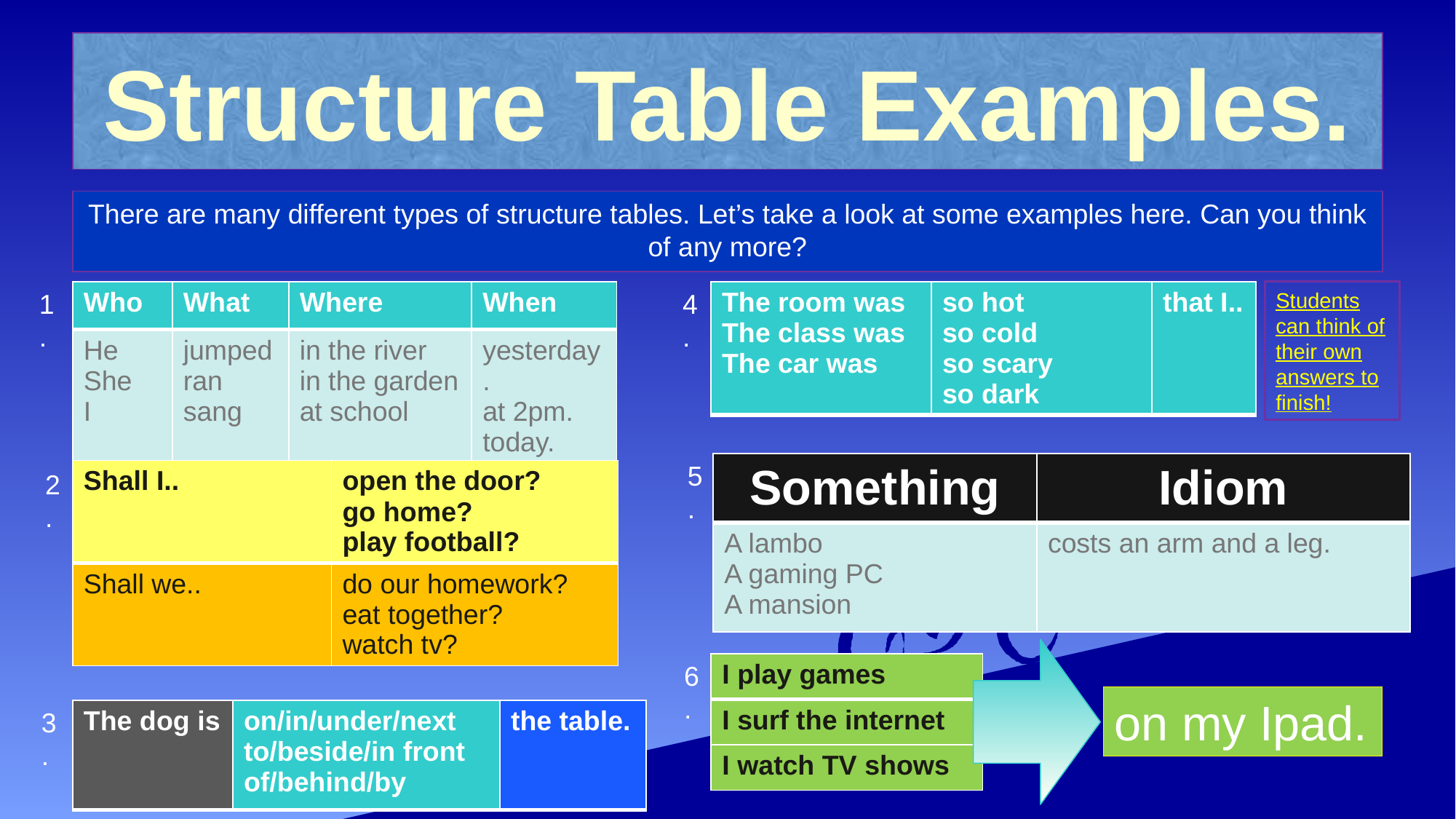

# Structure Table Examples.
There are many different types of structure tables. Let’s take a look at some examples here. Can you think of any more?
1.
| Who | What | Where | When |
| --- | --- | --- | --- |
| He She I | jumped ran sang | in the river in the garden at school | yesterday. at 2pm. today. |
4.
| The room was The class was The car was | so hot so cold so scary so dark | that I.. |
| --- | --- | --- |
Students can think of their own answers to finish!
5.
| Something | Idiom |
| --- | --- |
| A lambo A gaming PC A mansion | costs an arm and a leg. |
| Shall I.. | open the door? go home? play football? |
| --- | --- |
| Shall we.. | do our homework? eat together? watch tv? |
2.

6.
| I play games |
| --- |
| I surf the internet |
| I watch TV shows |
on my Ipad.
3.
| The dog is | on/in/under/next to/beside/in front of/behind/by | the table. |
| --- | --- | --- |